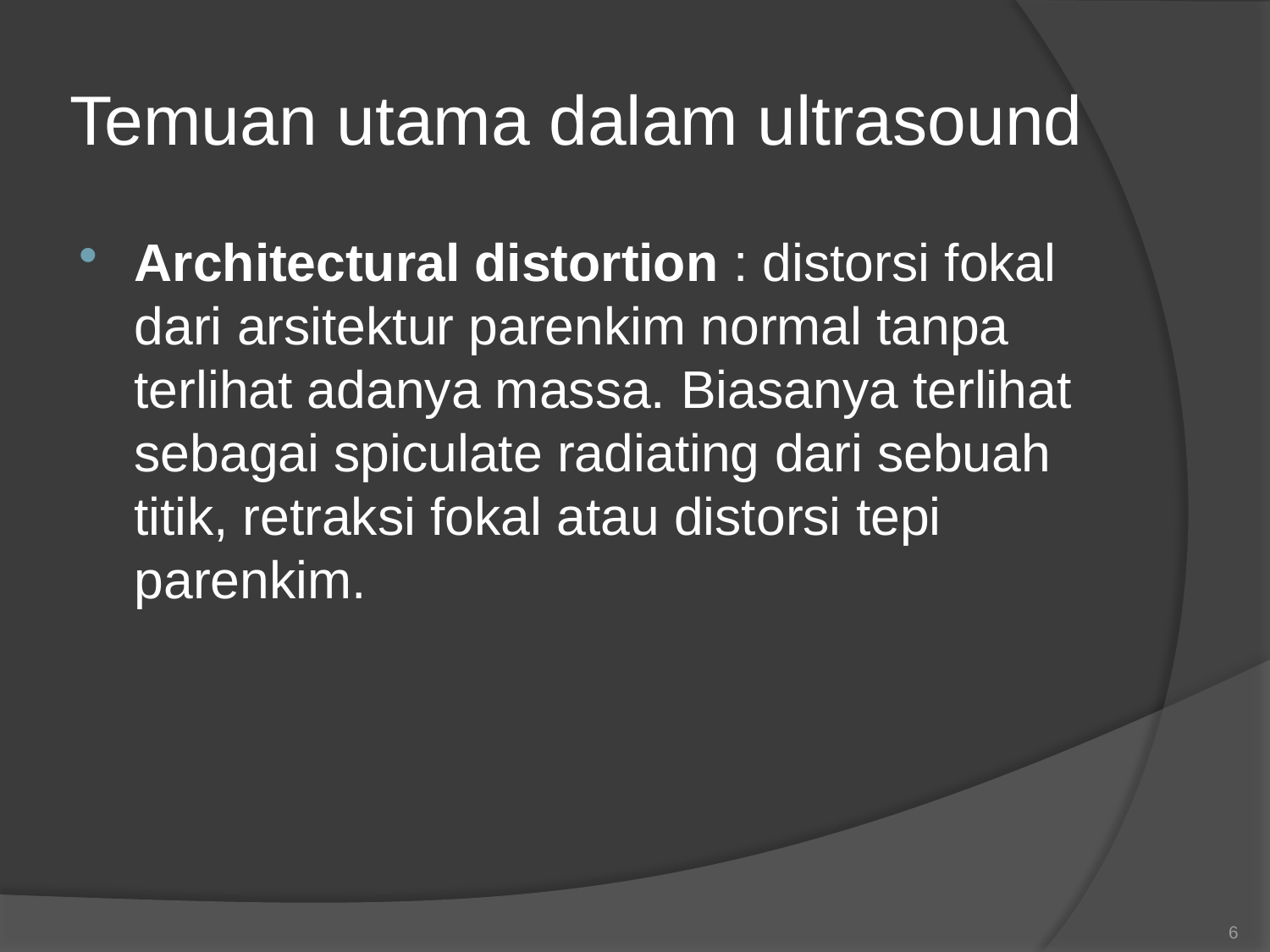

# Temuan utama dalam ultrasound
Architectural distortion : distorsi fokal dari arsitektur parenkim normal tanpa terlihat adanya massa. Biasanya terlihat sebagai spiculate radiating dari sebuah titik, retraksi fokal atau distorsi tepi parenkim.

6